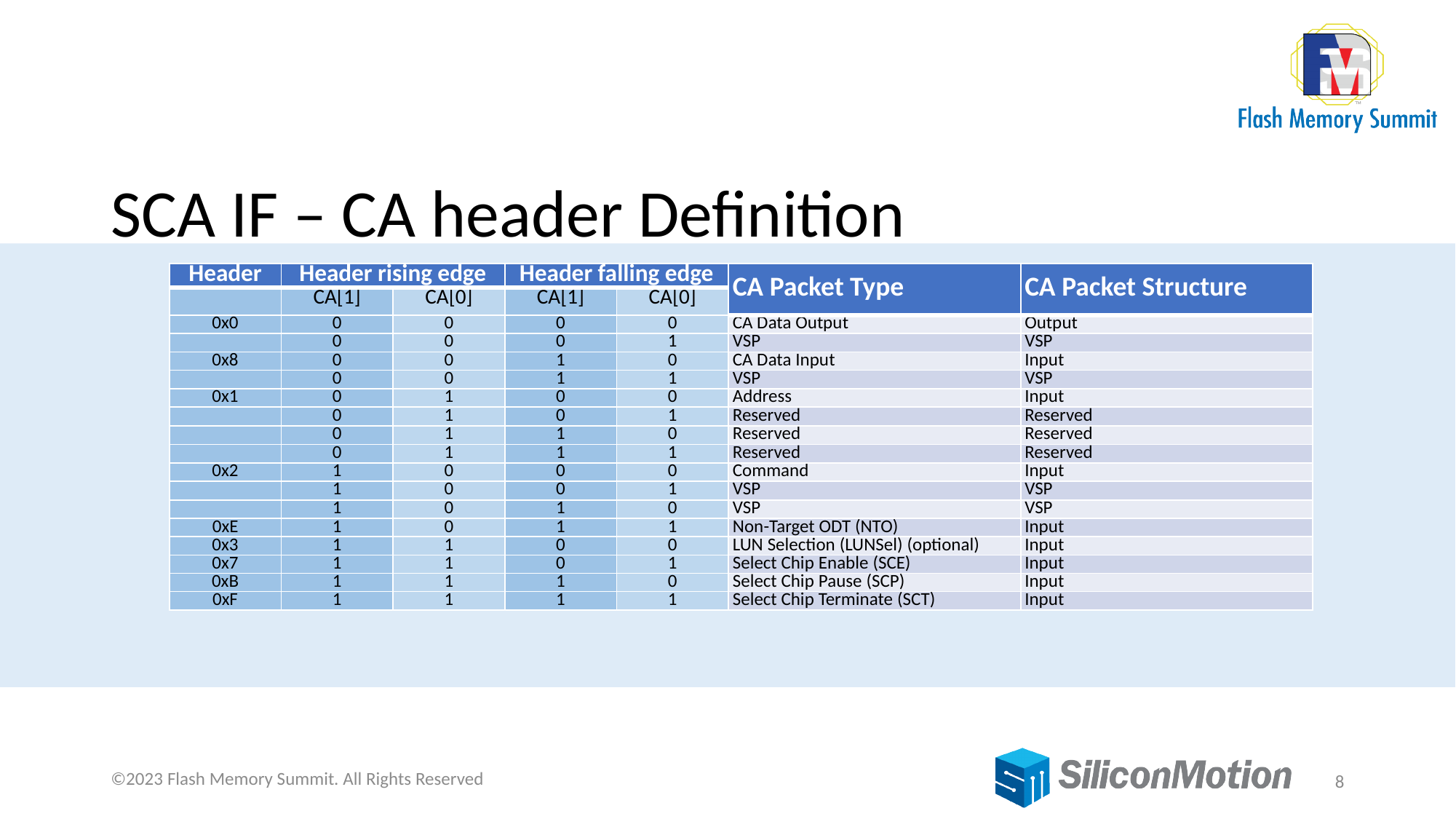

# SCA IF – CA header Definition

| Header | Header rising edge |  | Header falling edge |  | CA Packet Type | CA Packet Structure |
| --- | --- | --- | --- | --- | --- | --- |
|  | CA[1] | CA[0] | CA[1] | CA[0] |  |  |
| 0x0 | 0 | 0 | 0 | 0 | CA Data Output | Output |
|  | 0 | 0 | 0 | 1 | VSP | VSP |
| 0x8 | 0 | 0 | 1 | 0 | CA Data Input | Input |
|  | 0 | 0 | 1 | 1 | VSP | VSP |
| 0x1 | 0 | 1 | 0 | 0 | Address | Input |
|  | 0 | 1 | 0 | 1 | Reserved | Reserved |
|  | 0 | 1 | 1 | 0 | Reserved | Reserved |
|  | 0 | 1 | 1 | 1 | Reserved | Reserved |
| 0x2 | 1 | 0 | 0 | 0 | Command | Input |
|  | 1 | 0 | 0 | 1 | VSP | VSP |
|  | 1 | 0 | 1 | 0 | VSP | VSP |
| 0xE | 1 | 0 | 1 | 1 | Non-Target ODT (NTO) | Input |
| 0x3 | 1 | 1 | 0 | 0 | LUN Selection (LUNSel) (optional) | Input |
| 0x7 | 1 | 1 | 0 | 1 | Select Chip Enable (SCE) | Input |
| 0xB | 1 | 1 | 1 | 0 | Select Chip Pause (SCP) | Input |
| 0xF | 1 | 1 | 1 | 1 | Select Chip Terminate (SCT) | Input |
©2023 Flash Memory Summit. All Rights Reserved
8